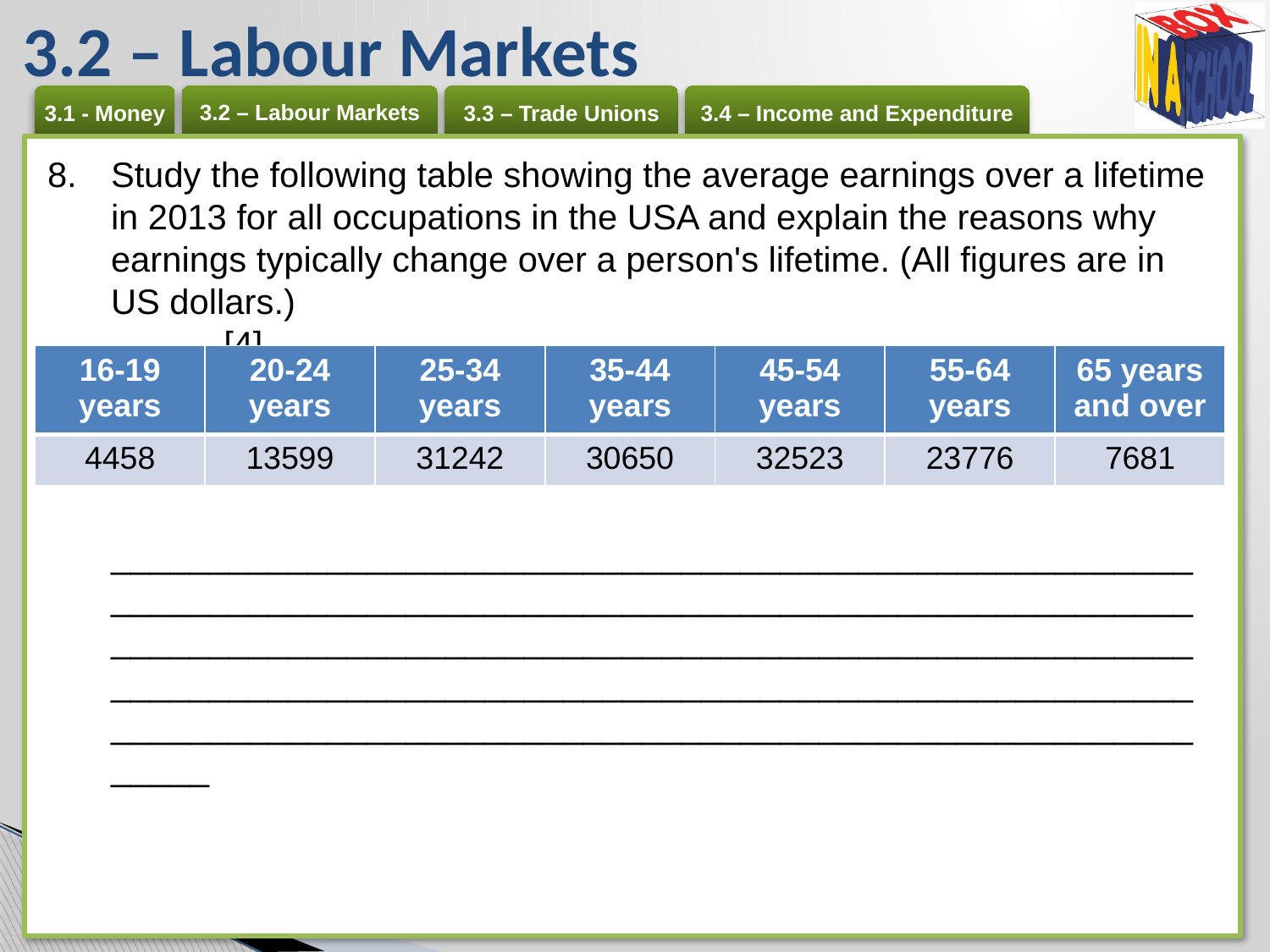

# 3.2 – Labour Markets
Study the following table showing the average earnings over a lifetime in 2013 for all occupations in the USA and explain the reasons why earnings typically change over a person's lifetime. (All figures are in US dollars.) 	[4]
________________________________________________________________________________________________________________________________________________________________________________________________________________________________________________________________________________________
| 16-19 years | 20-24 years | 25-34 years | 35-44 years | 45-54 years | 55-64 years | 65 years and over |
| --- | --- | --- | --- | --- | --- | --- |
| 4458 | 13599 | 31242 | 30650 | 32523 | 23776 | 7681 |